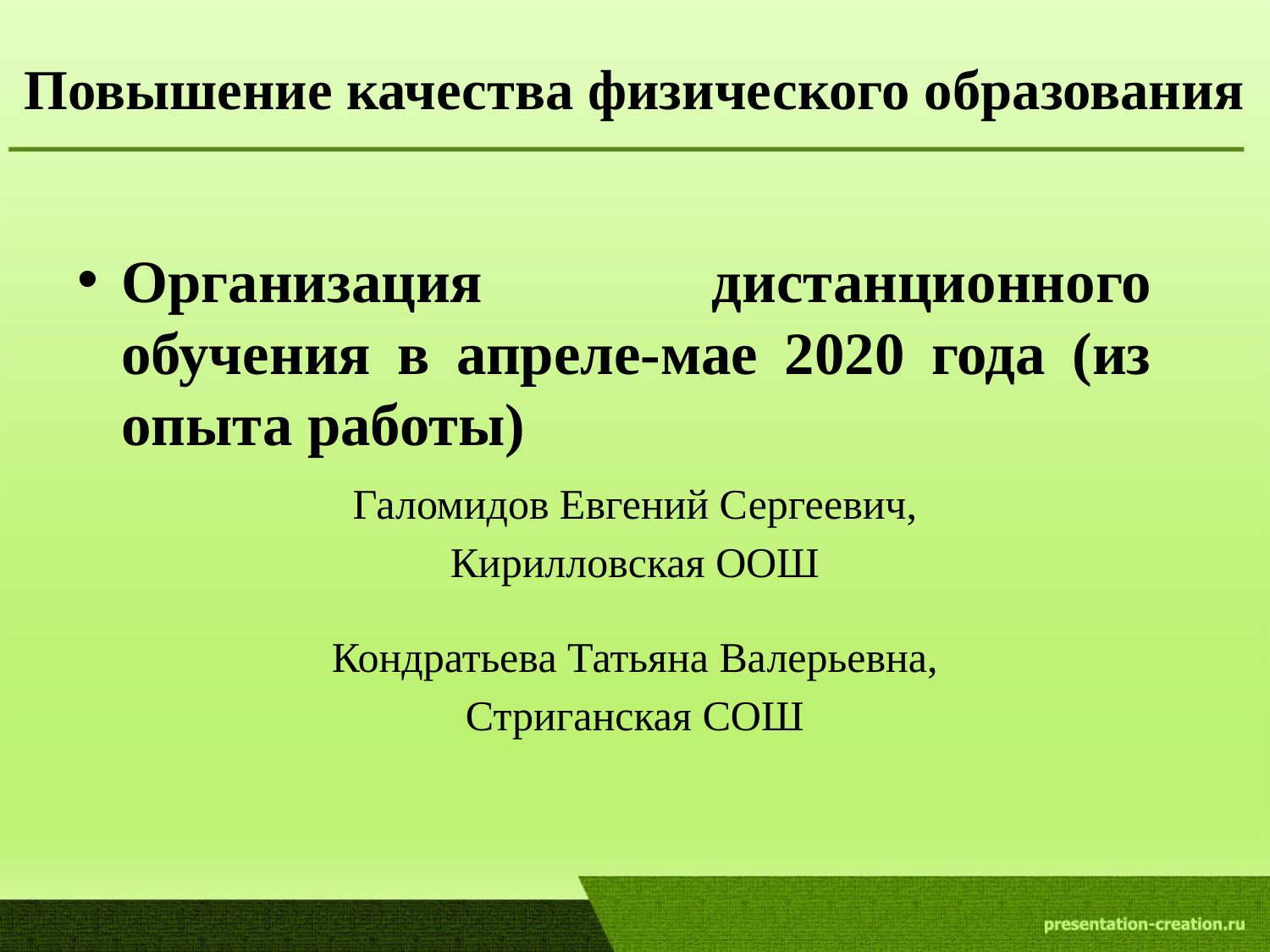

# Повышение качества физического образования
Организация дистанционного обучения в апреле-мае 2020 года (из опыта работы)
Галомидов Евгений Сергеевич,
Кирилловская ООШ
Кондратьева Татьяна Валерьевна,
Стриганская СОШ